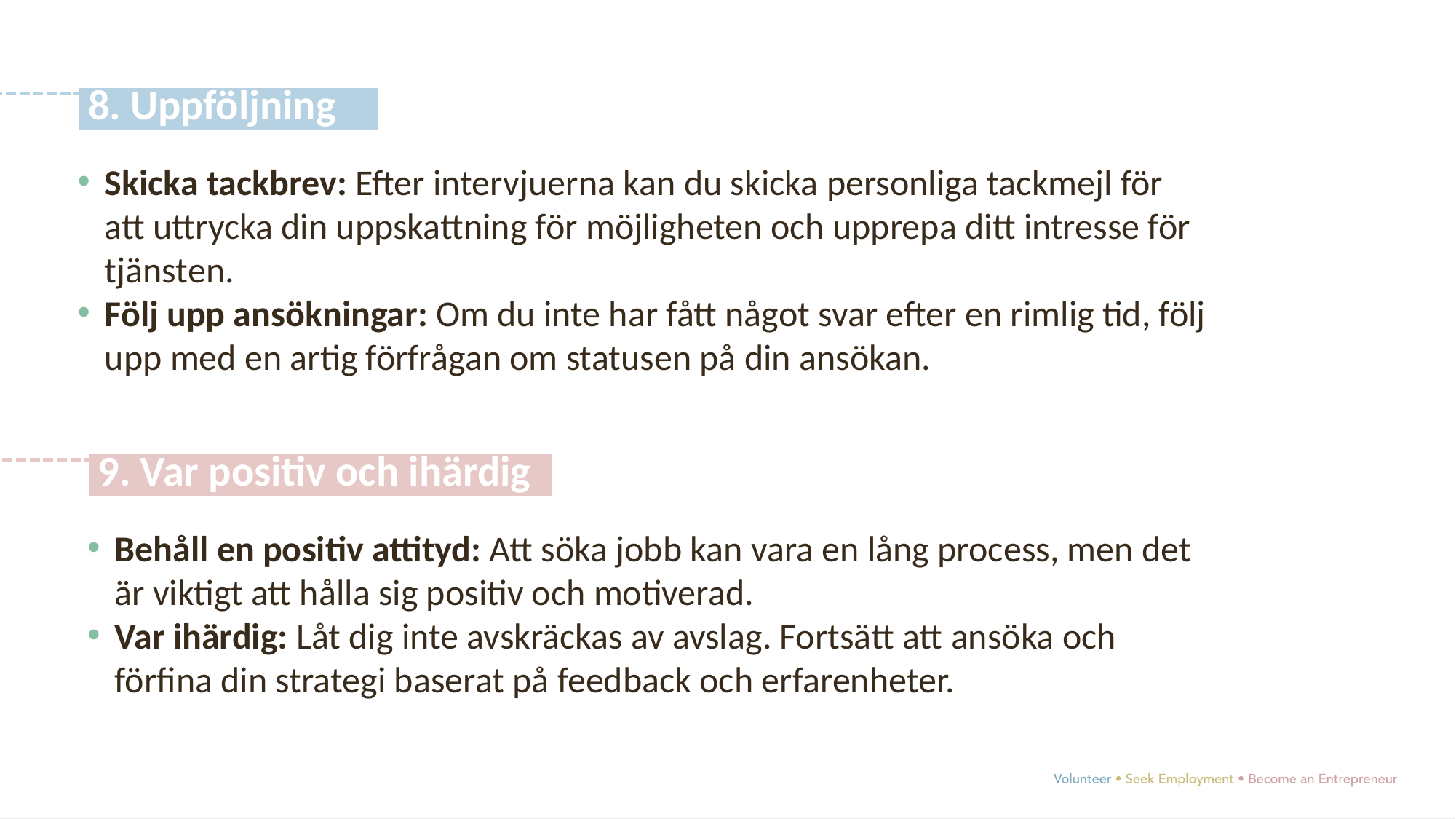

8. Uppföljningng
Skicka tackbrev: Efter intervjuerna kan du skicka personliga tackmejl för att uttrycka din uppskattning för möjligheten och upprepa ditt intresse för tjänsten.
Följ upp ansökningar: Om du inte har fått något svar efter en rimlig tid, följ upp med en artig förfrågan om statusen på din ansökan.

 9. Var positiv och ihärdig:
Behåll en positiv attityd: Att söka jobb kan vara en lång process, men det är viktigt att hålla sig positiv och motiverad.
Var ihärdig: Låt dig inte avskräckas av avslag. Fortsätt att ansöka och förfina din strategi baserat på feedback och erfarenheter.